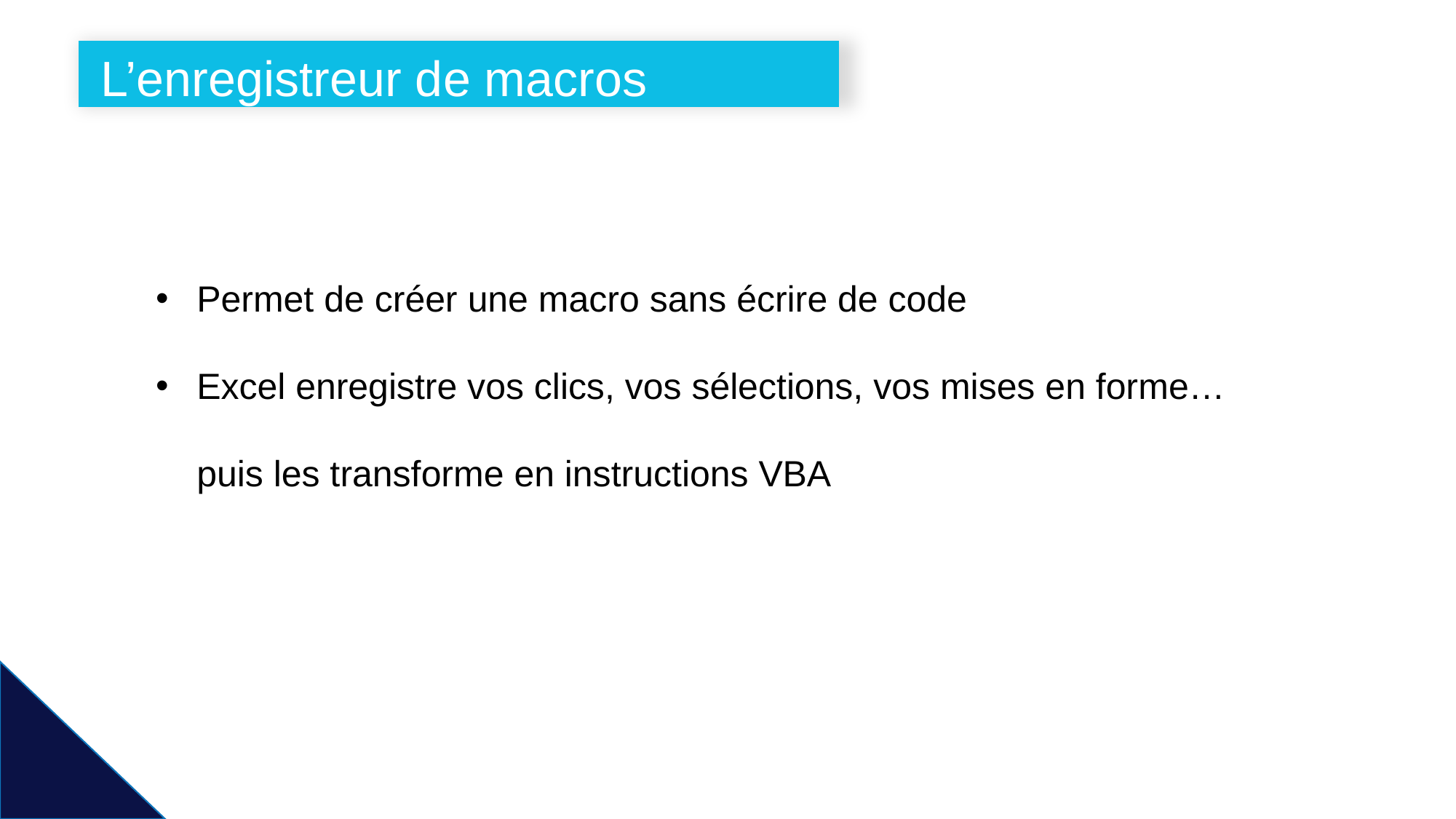

# L’enregistreur de macros
Permet de créer une macro sans écrire de code
Excel enregistre vos clics, vos sélections, vos mises en forme… puis les transforme en instructions VBA